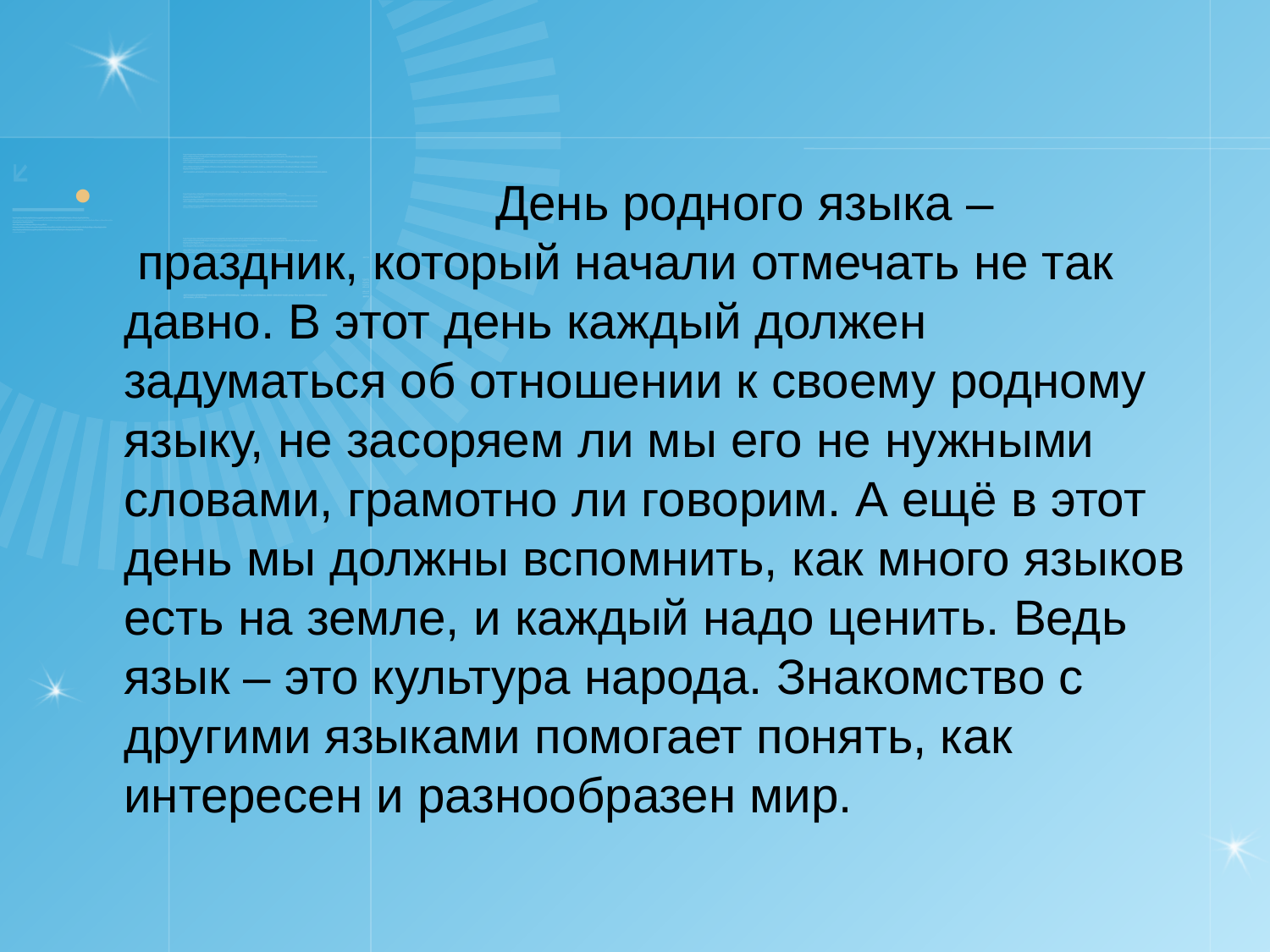

#
                           День родного языка –  праздник, который начали отмечать не так давно. В этот день каждый должен задуматься об отношении к своему родному языку, не засоряем ли мы его не нужными словами, грамотно ли говорим. А ещё в этот день мы должны вспомнить, как много языков есть на земле, и каждый надо ценить. Ведь язык – это культура народа. Знакомство с другими языками помогает понять, как интересен и разнообразен мир.